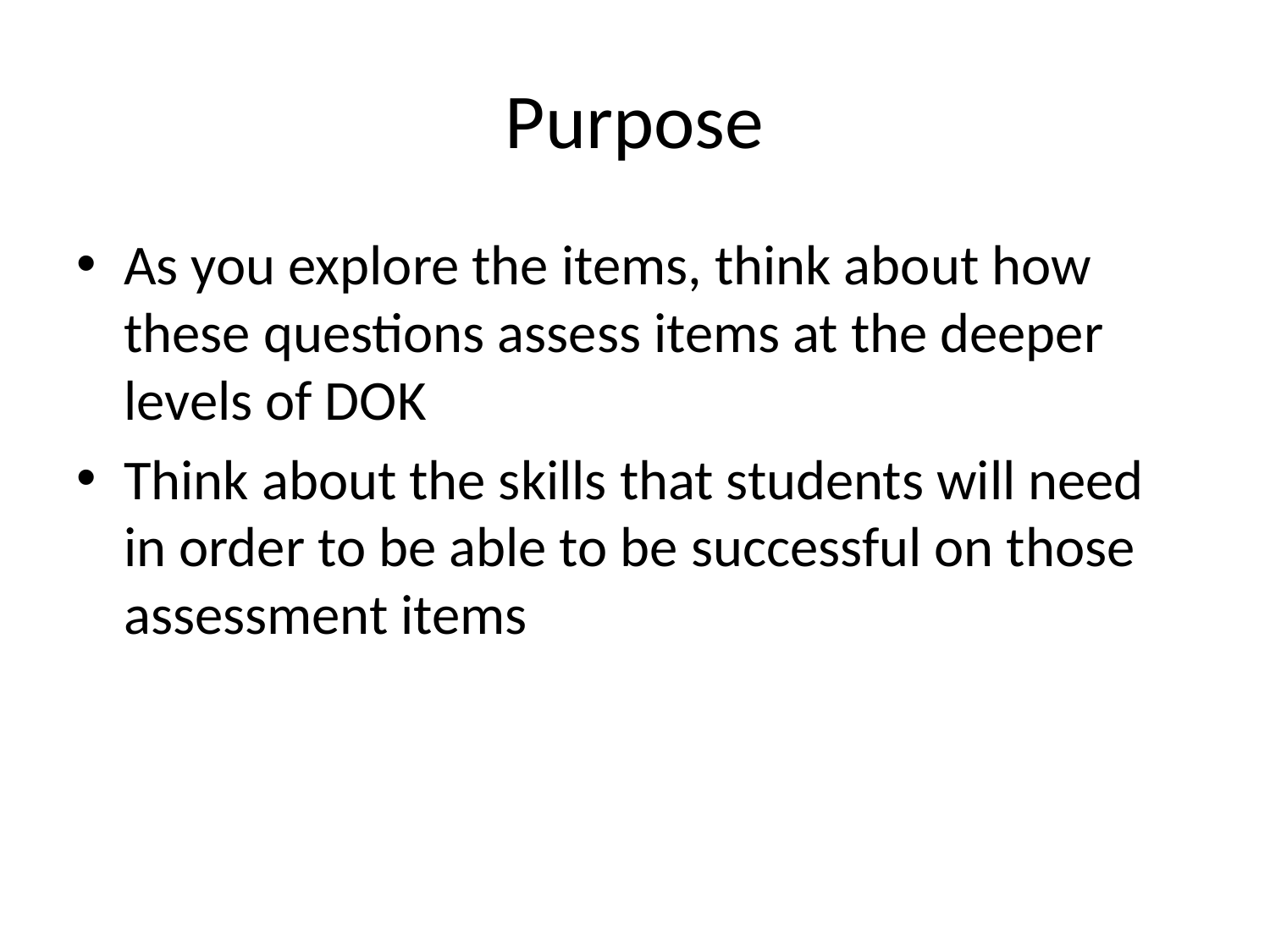

# Purpose
As you explore the items, think about how these questions assess items at the deeper levels of DOK
Think about the skills that students will need in order to be able to be successful on those assessment items